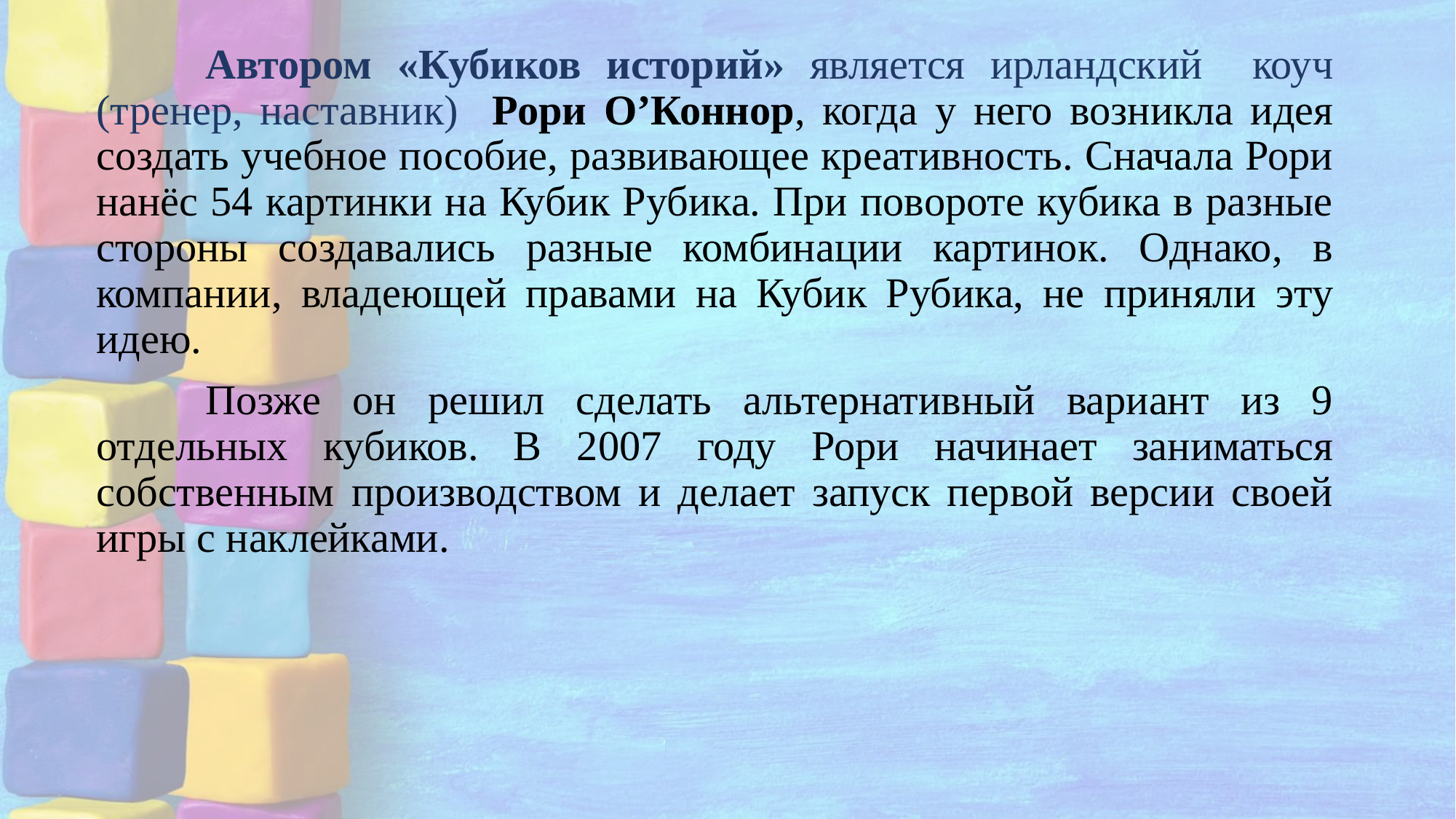

Автором «Кубиков историй» является ирландский  коуч (тренер, наставник)  Рори О’Коннор, когда у него возникла идея создать учебное пособие, развивающее креативность. Сначала Рори нанёс 54 картинки на Кубик Рубика. При повороте кубика в разные стороны создавались разные комбинации картинок. Однако, в компании, владеющей правами на Кубик Рубика, не приняли эту идею.
	Позже он решил сделать альтернативный вариант из 9 отдельных кубиков. В 2007 году Рори начинает заниматься собственным производством и делает запуск первой версии своей игры с наклейками.